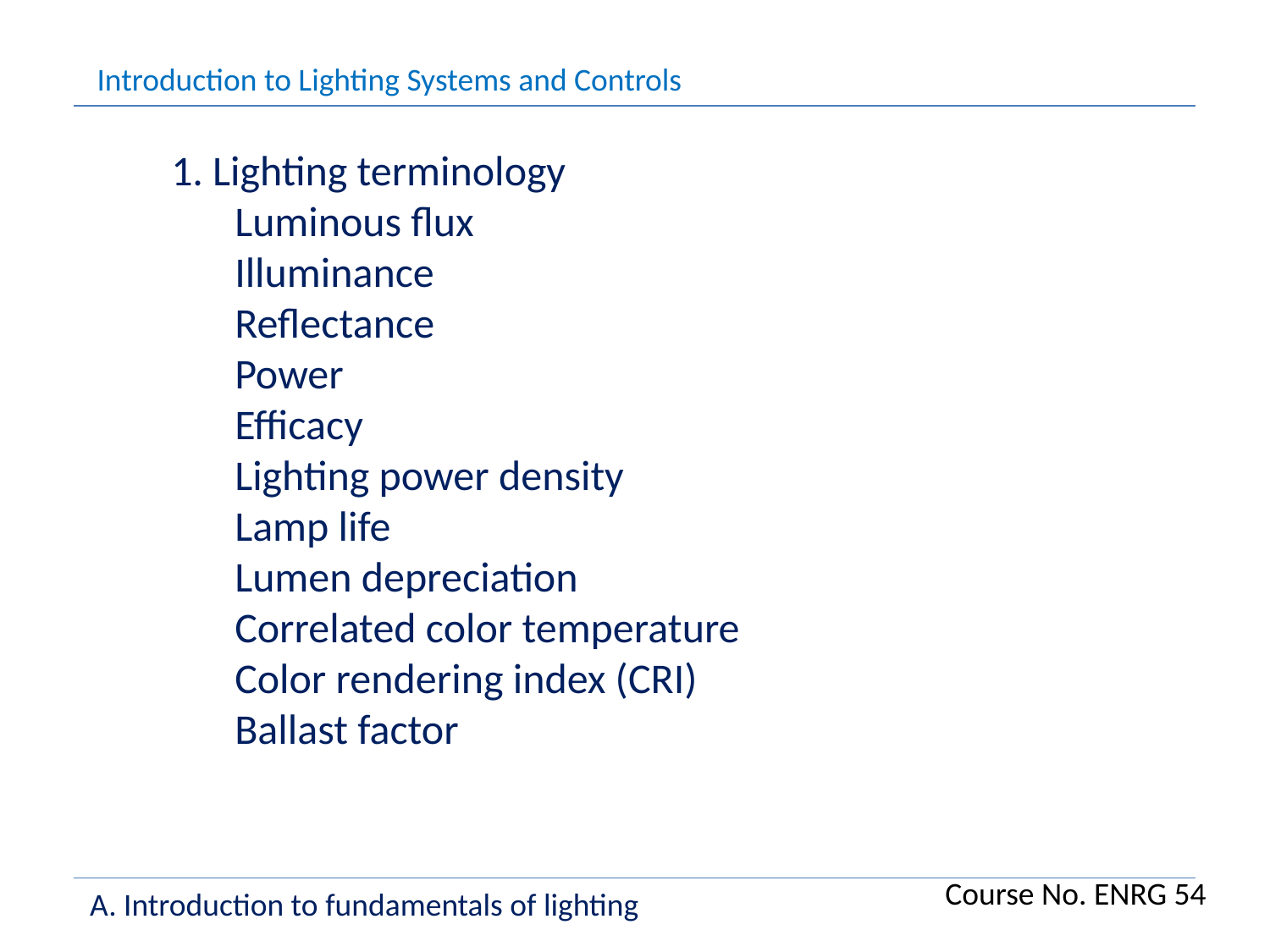

Introduction to Lighting Systems and Controls
1. Lighting terminology
Luminous flux
Illuminance
Reflectance
Power
Efficacy
Lighting power density
Lamp life
Lumen depreciation
Correlated color temperature
Color rendering index (CRI)
Ballast factor
Course No. ENRG 54
A. Introduction to fundamentals of lighting